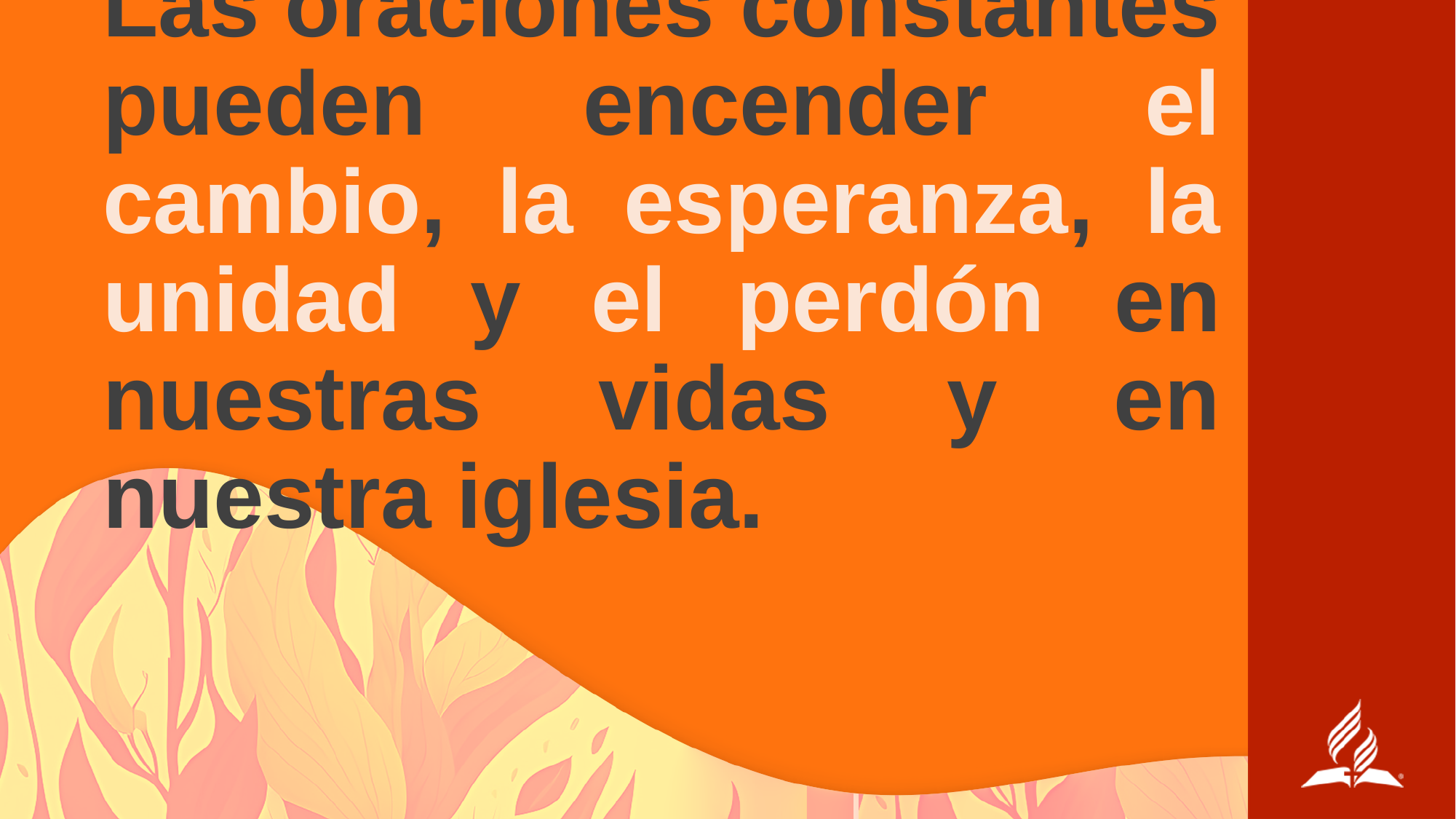

# Las oraciones constantes pueden encender el cambio, la esperanza, la unidad y el perdón en nuestras vidas y en nuestra iglesia.